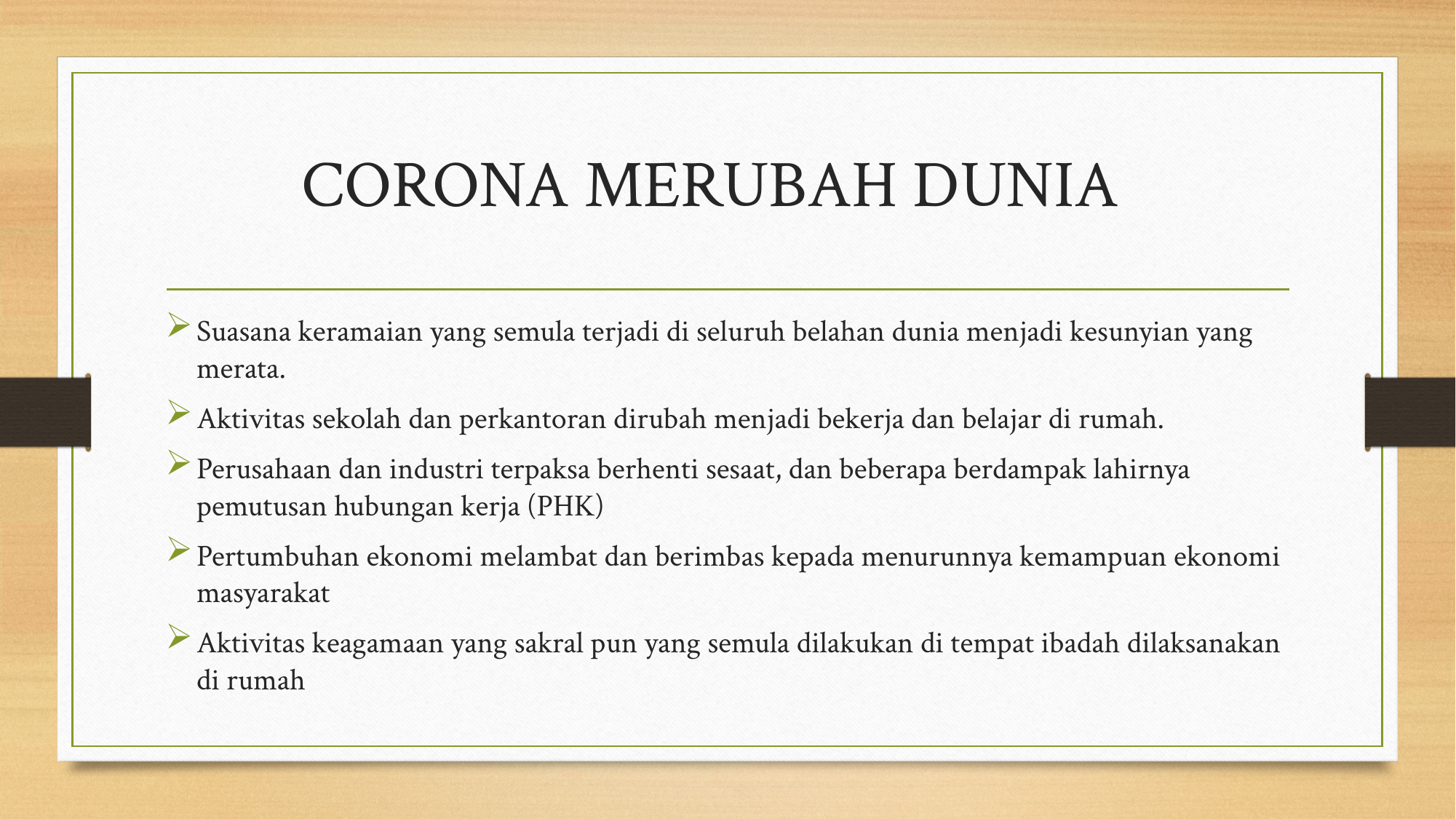

# CORONA MERUBAH DUNIA
Suasana keramaian yang semula terjadi di seluruh belahan dunia menjadi kesunyian yang merata.
Aktivitas sekolah dan perkantoran dirubah menjadi bekerja dan belajar di rumah.
Perusahaan dan industri terpaksa berhenti sesaat, dan beberapa berdampak lahirnya pemutusan hubungan kerja (PHK)
Pertumbuhan ekonomi melambat dan berimbas kepada menurunnya kemampuan ekonomi masyarakat
Aktivitas keagamaan yang sakral pun yang semula dilakukan di tempat ibadah dilaksanakan di rumah